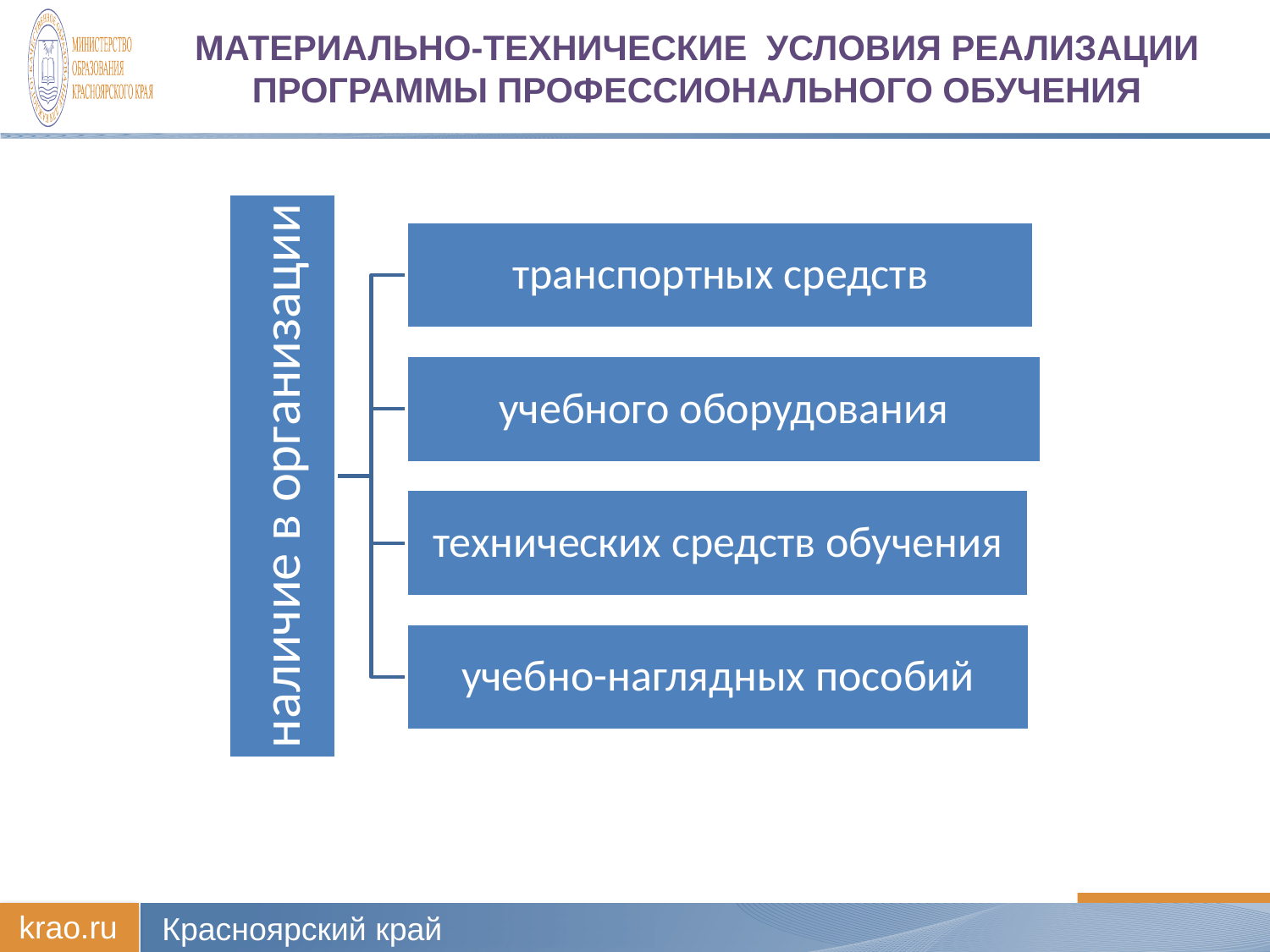

# Материально-технические  условия реализации Программы профессионального обучения

наличие в организации
транспортных средств
учебного оборудования
технических средств обучения
учебно-наглядных пособий